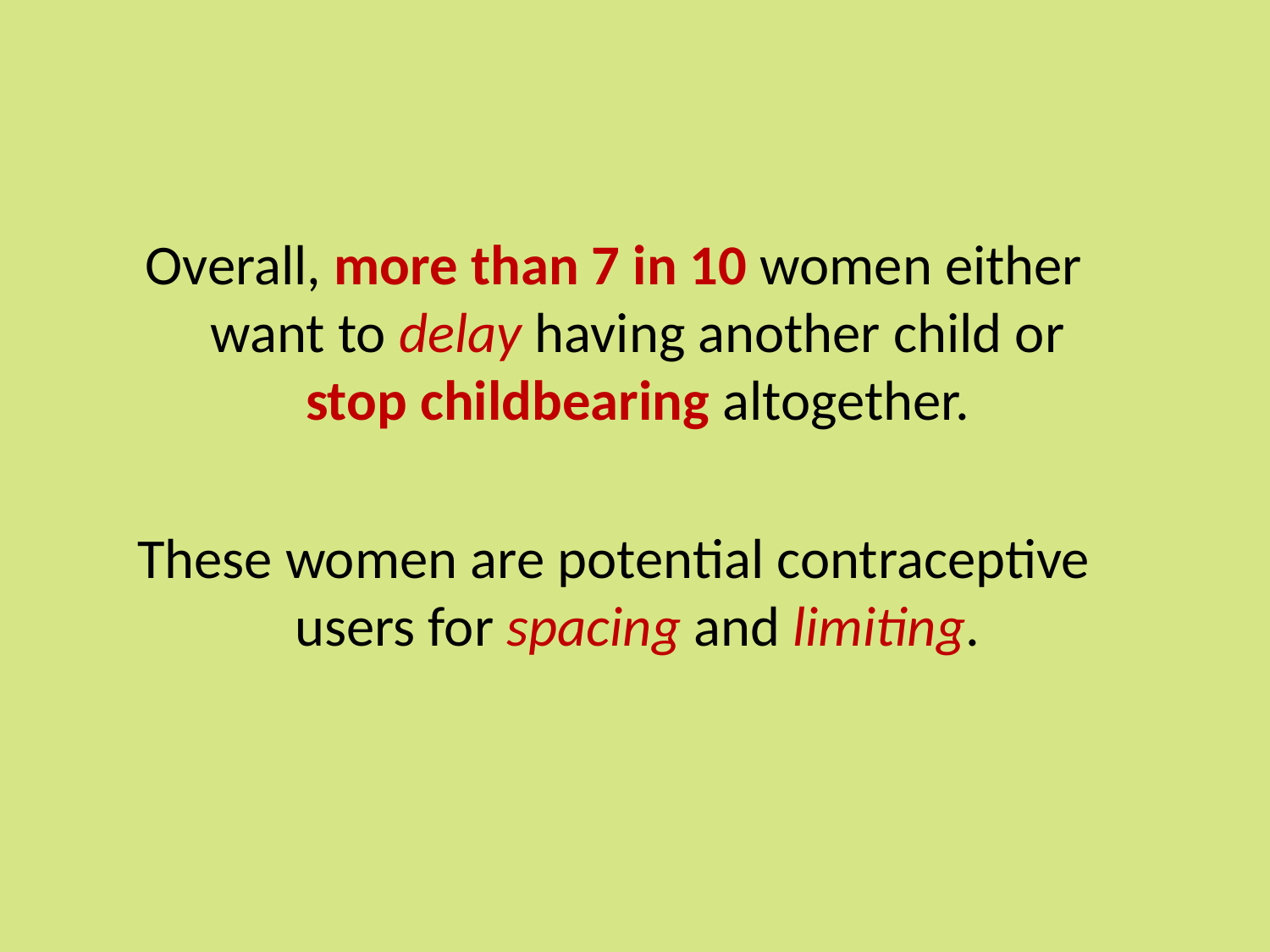

Overall, more than 7 in 10 women either want to delay having another child or stop childbearing altogether.

These women are potential contraceptive users for spacing and limiting.